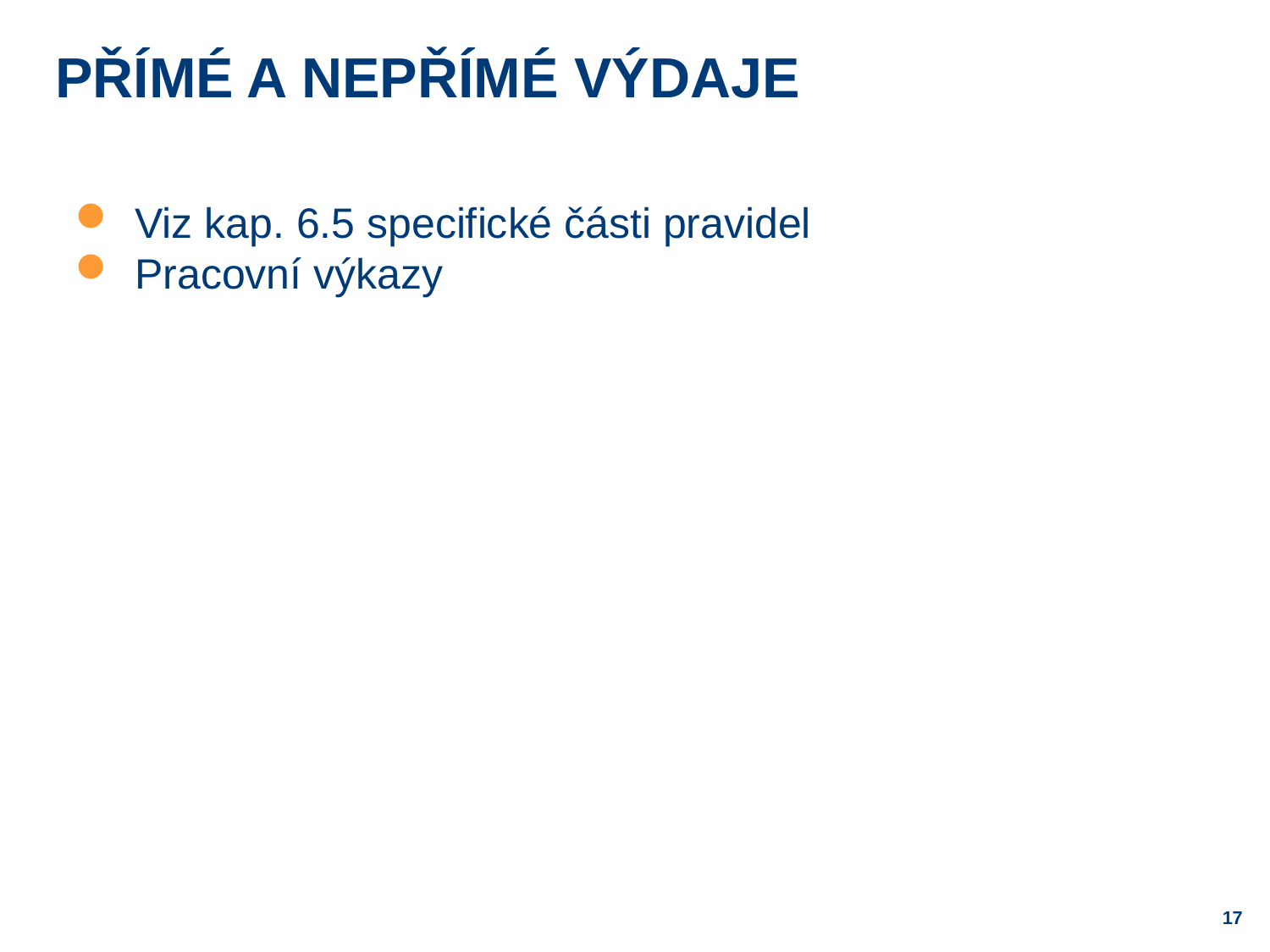

# Přímé a nepřímé výdaje
Viz kap. 6.5 specifické části pravidel
Pracovní výkazy

17